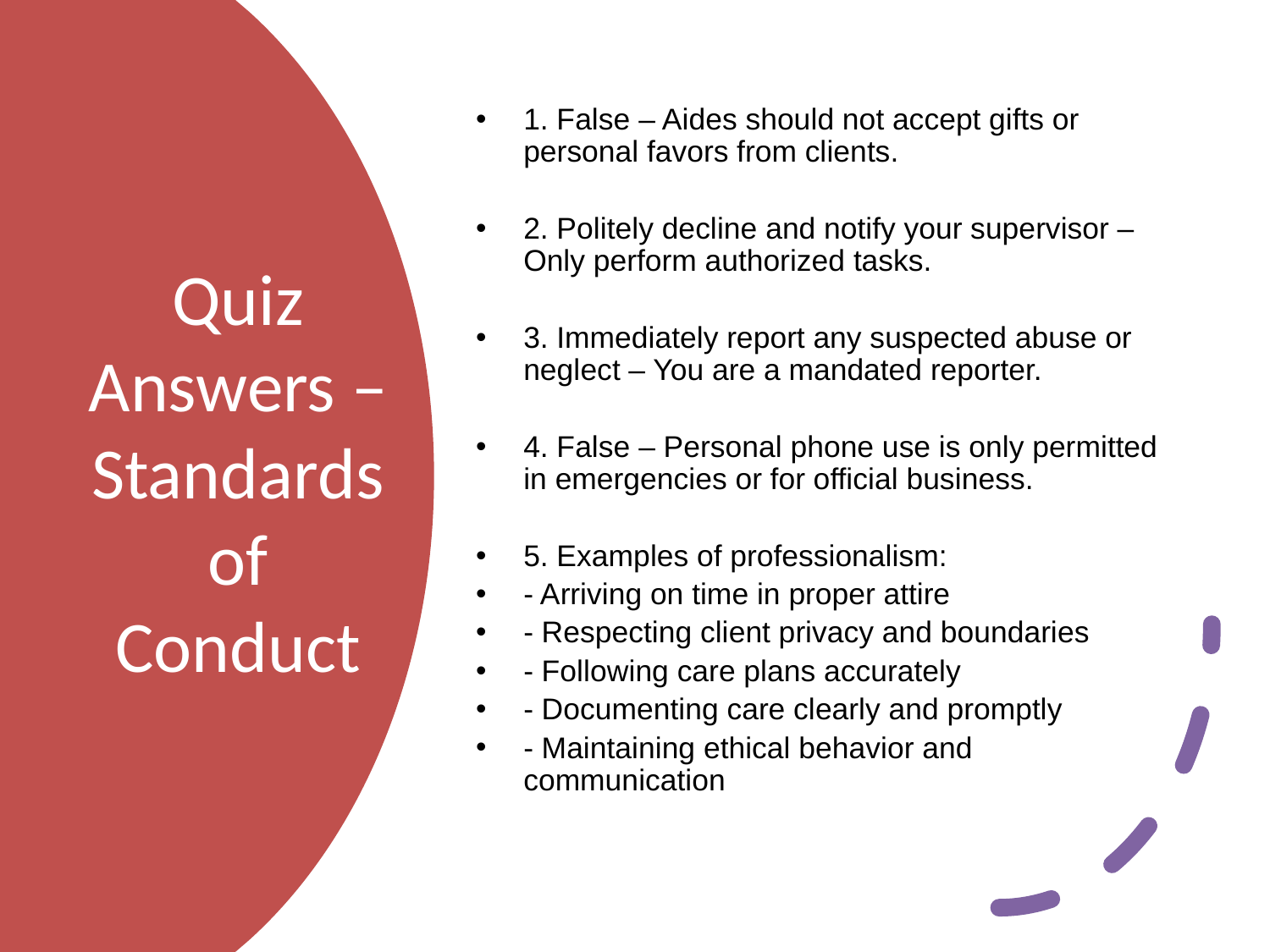

1. False – Aides should not accept gifts or personal favors from clients.

2. Politely decline and notify your supervisor – Only perform authorized tasks.

3. Immediately report any suspected abuse or neglect – You are a mandated reporter.

4. False – Personal phone use is only permitted in emergencies or for official business.

5. Examples of professionalism:
- Arriving on time in proper attire
- Respecting client privacy and boundaries
- Following care plans accurately
- Documenting care clearly and promptly
- Maintaining ethical behavior and communication

# Quiz Answers – Standards of Conduct